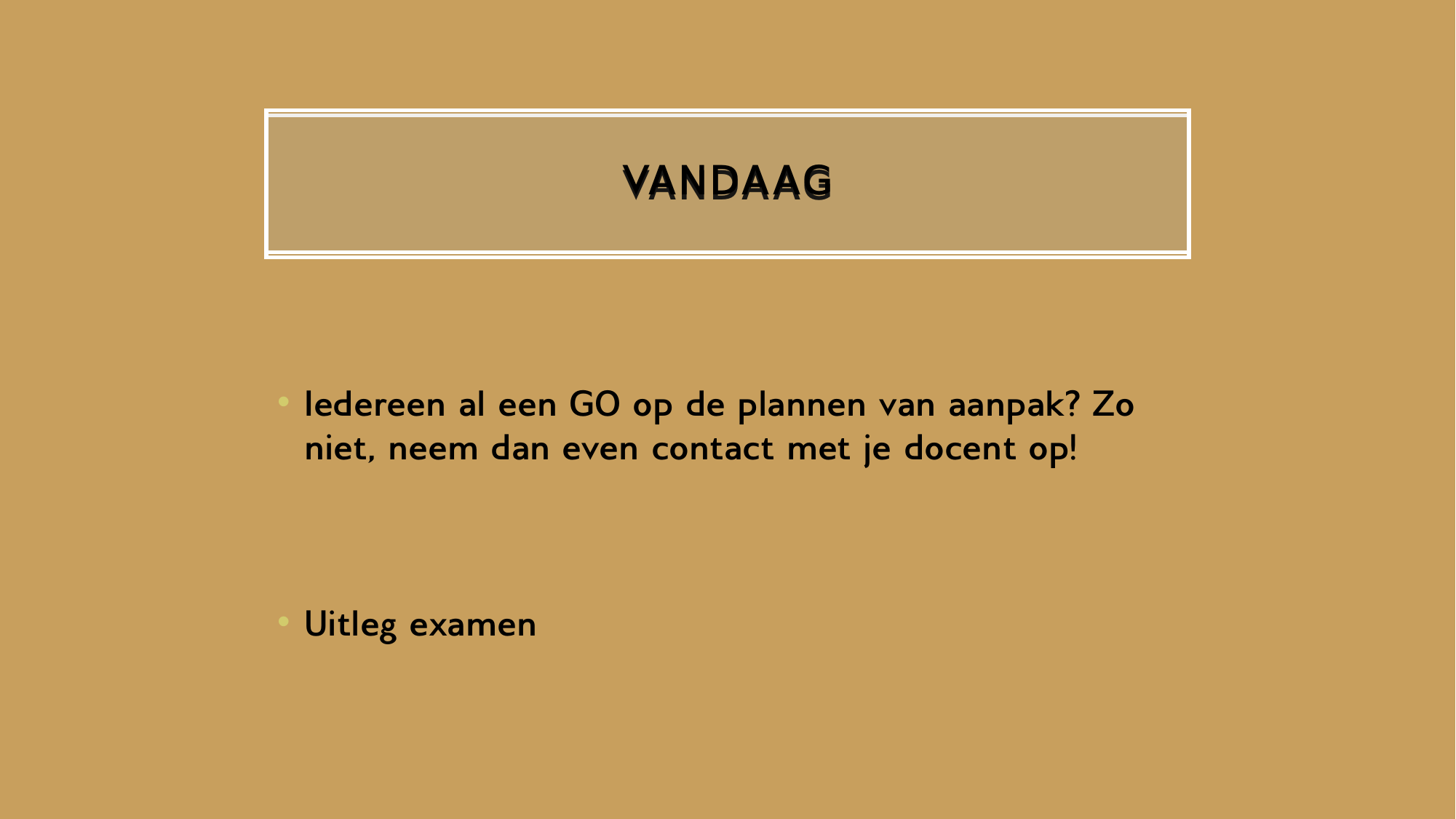

VANDAAG
# VANDAAG

Iedereen al een GO op de plannen van aanpak? Zo niet, neem dan even contact met je docent op!

Uitleg examen